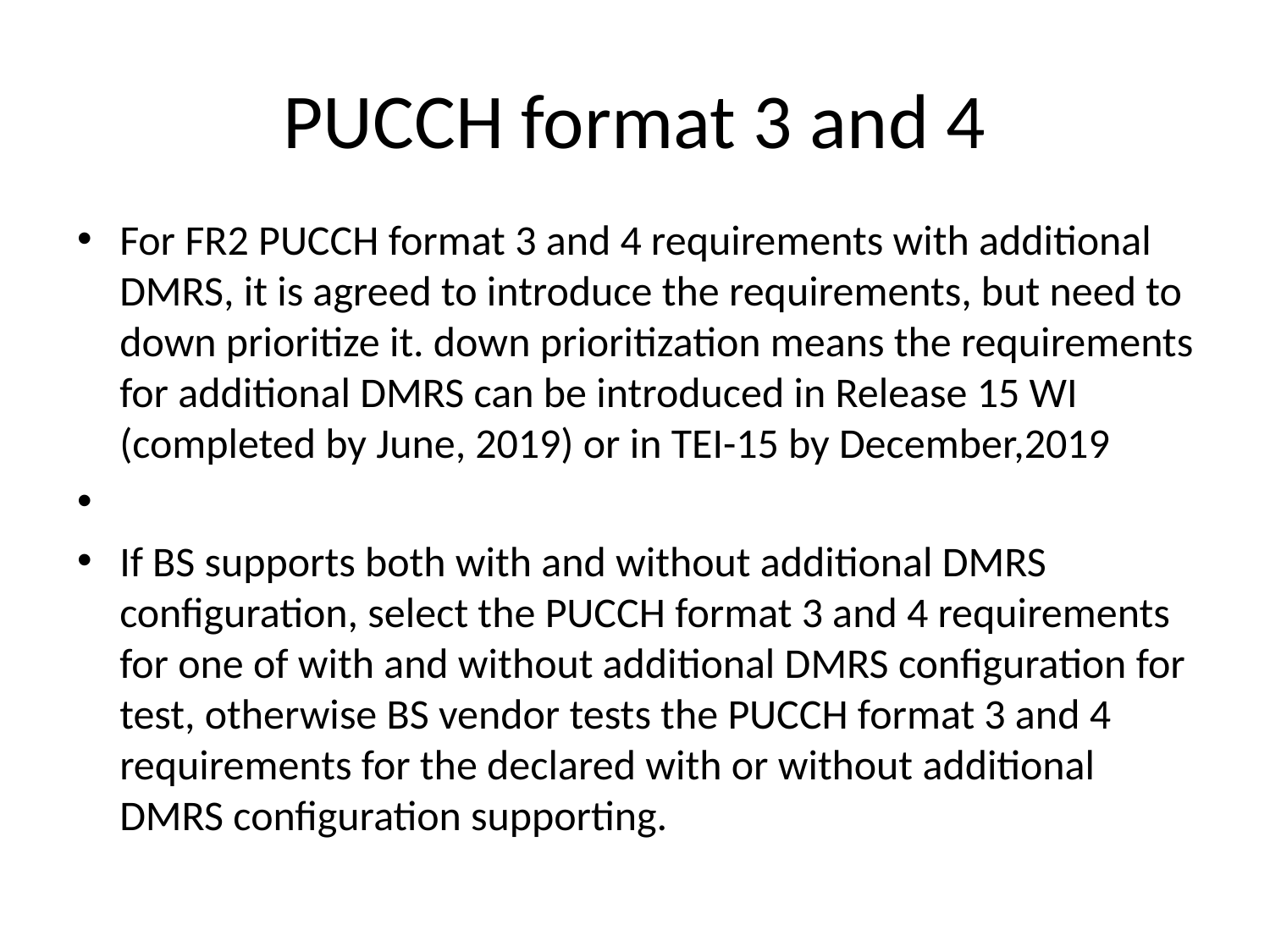

# PUCCH format 3 and 4
For FR2 PUCCH format 3 and 4 requirements with additional DMRS, it is agreed to introduce the requirements, but need to down prioritize it. down prioritization means the requirements for additional DMRS can be introduced in Release 15 WI (completed by June, 2019) or in TEI-15 by December,2019

If BS supports both with and without additional DMRS configuration, select the PUCCH format 3 and 4 requirements for one of with and without additional DMRS configuration for test, otherwise BS vendor tests the PUCCH format 3 and 4 requirements for the declared with or without additional DMRS configuration supporting.